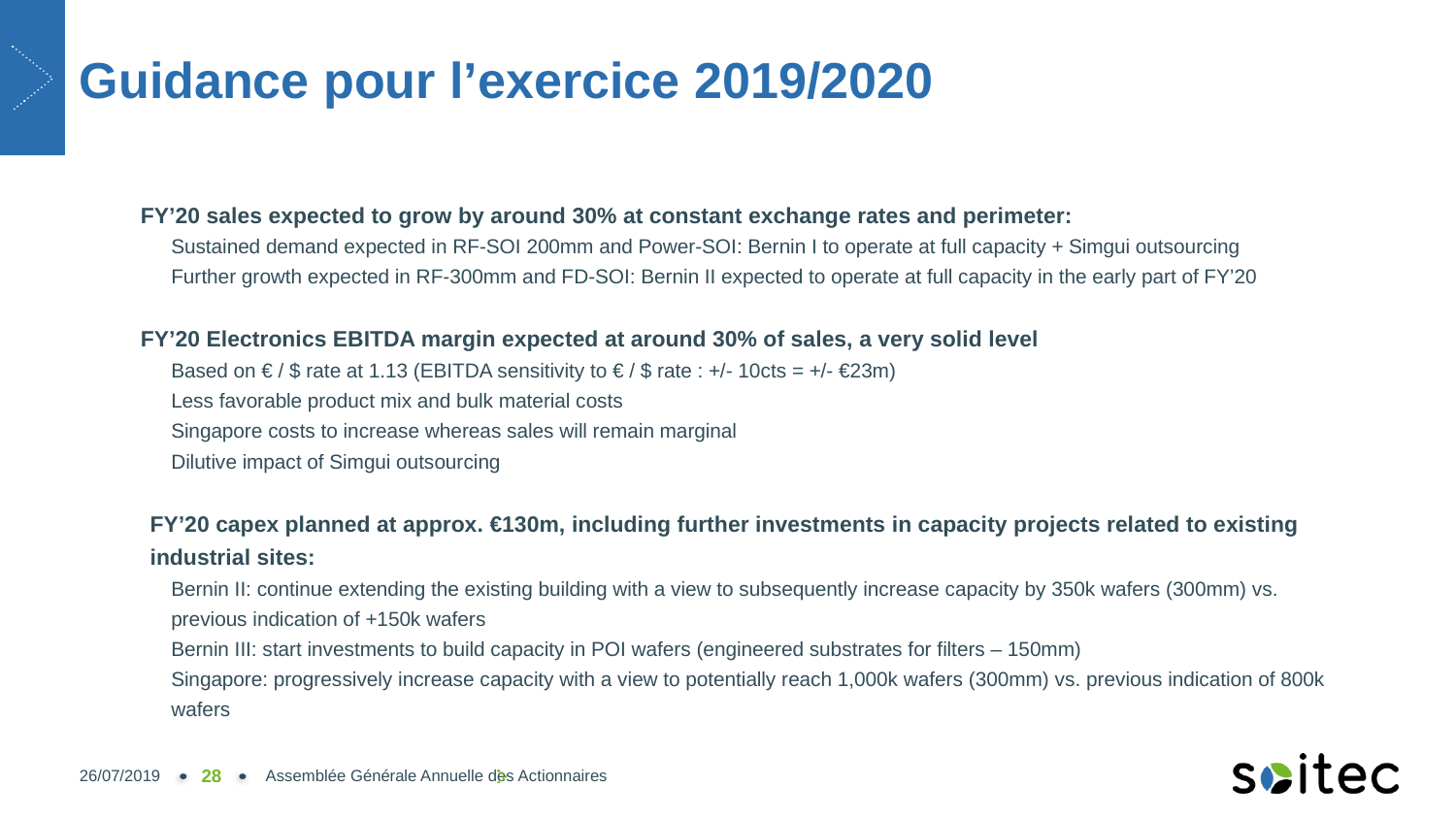

# Guidance pour l’exercice 2019/2020
FY’20 sales expected to grow by around 30% at constant exchange rates and perimeter:
Sustained demand expected in RF-SOI 200mm and Power-SOI: Bernin I to operate at full capacity + Simgui outsourcing
Further growth expected in RF-300mm and FD-SOI: Bernin II expected to operate at full capacity in the early part of FY’20

FY’20 Electronics EBITDA margin expected at around 30% of sales, a very solid level
Based on € / $ rate at 1.13 (EBITDA sensitivity to € / $ rate : +/- 10cts = +/- €23m)
Less favorable product mix and bulk material costs
Singapore costs to increase whereas sales will remain marginal
Dilutive impact of Simgui outsourcing

FY’20 capex planned at approx. €130m, including further investments in capacity projects related to existing industrial sites:
Bernin II: continue extending the existing building with a view to subsequently increase capacity by 350k wafers (300mm) vs. previous indication of +150k wafers
Bernin III: start investments to build capacity in POI wafers (engineered substrates for filters – 150mm)
Singapore: progressively increase capacity with a view to potentially reach 1,000k wafers (300mm) vs. previous indication of 800k wafers
26/07/2019
28
Assemblée Générale Annuelle des Actionnaires